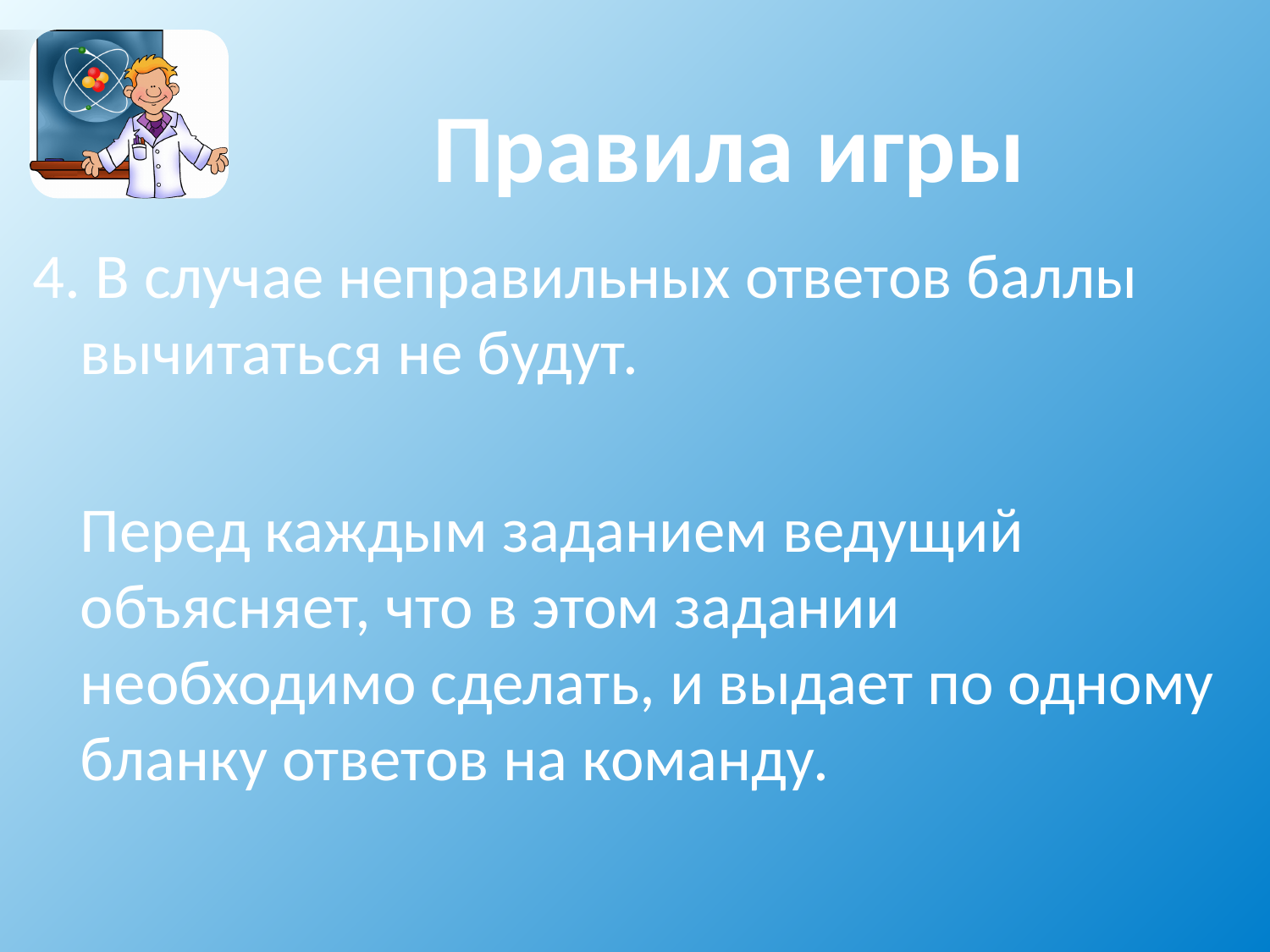

Правила игры
4. В случае неправильных ответов баллы вычитаться не будут.

	Перед каждым заданием ведущий объясняет, что в этом задании необходимо сделать, и выдает по одному бланку ответов на команду.